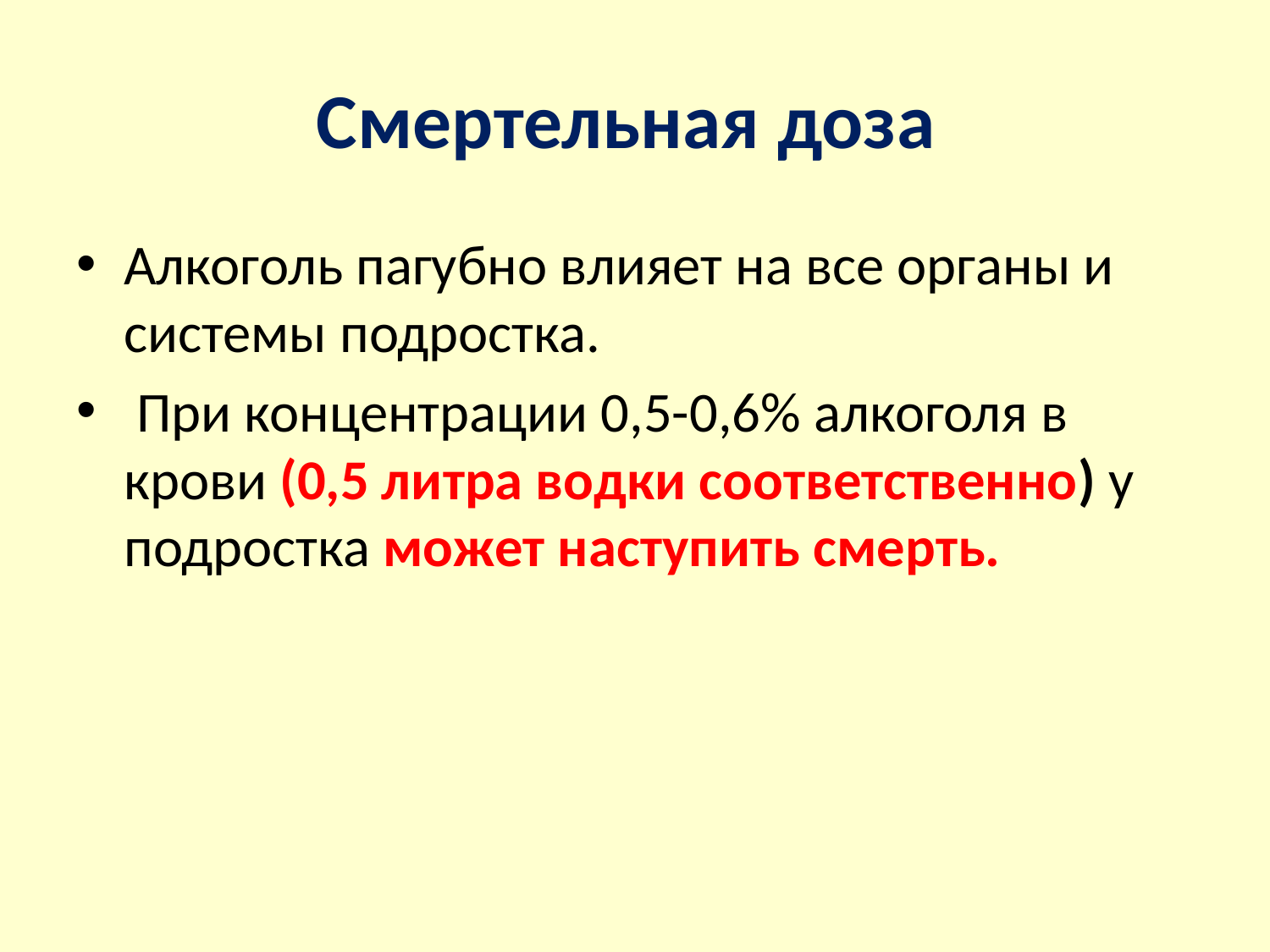

# Смертельная доза
Алкоголь пагубно влияет на все органы и системы подростка.
 При концентрации 0,5-0,6% алкоголя в крови (0,5 литра водки соответственно) у подростка может наступить смерть.